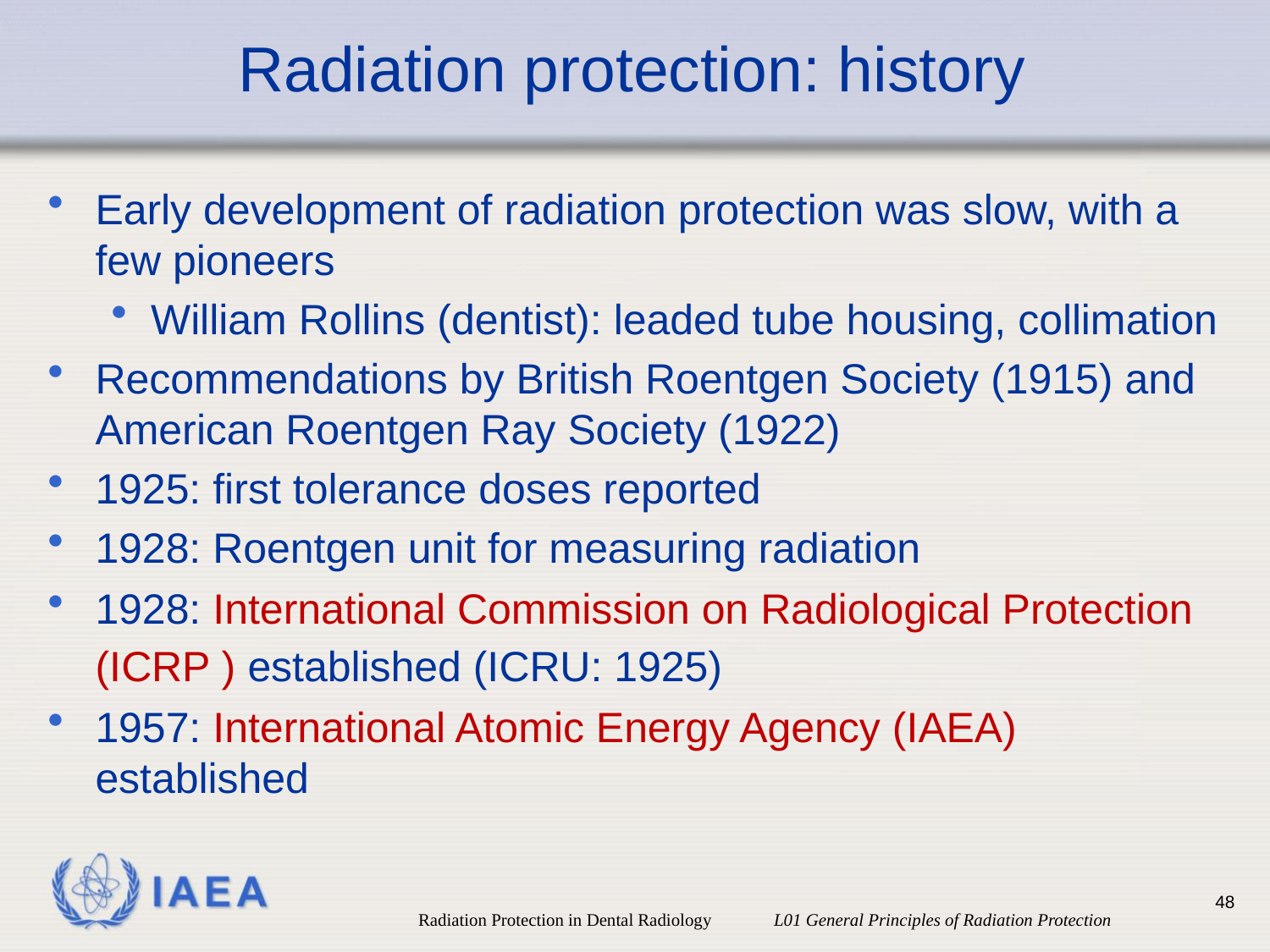

# Radiation protection: history
Early development of radiation protection was slow, with a few pioneers
William Rollins (dentist): leaded tube housing, collimation
Recommendations by British Roentgen Society (1915) and American Roentgen Ray Society (1922)
1925: first tolerance doses reported
1928: Roentgen unit for measuring radiation
1928: International Commission on Radiological Protection (ICRP ) established (ICRU: 1925)
1957: International Atomic Energy Agency (IAEA) established

48
Radiation Protection in Dental Radiology              L01 General Principles of Radiation Protection